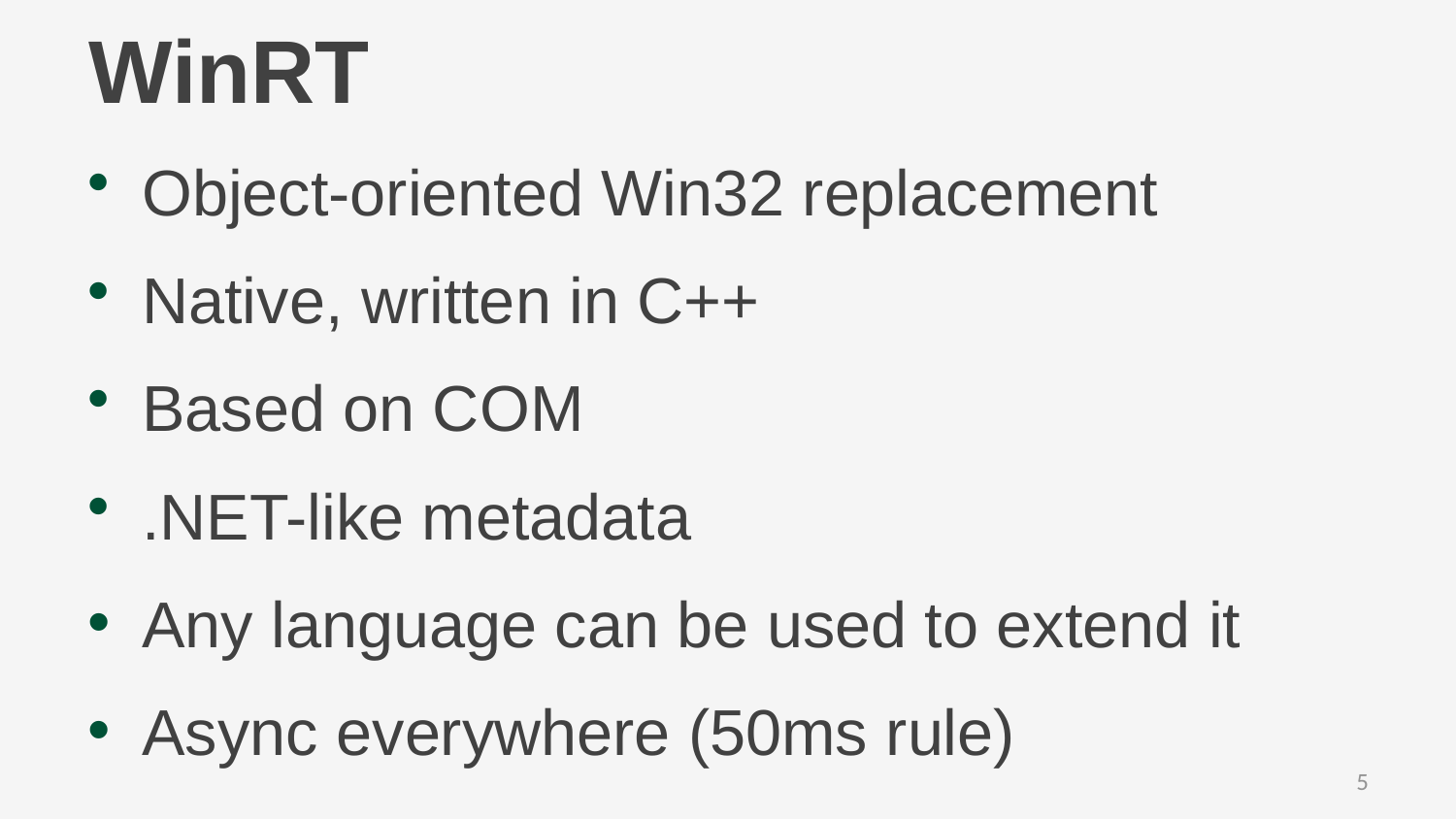

# WinRT
Object-oriented Win32 replacement
Native, written in C++
Based on COM
.NET-like metadata
Any language can be used to extend it
Async everywhere (50ms rule)
5